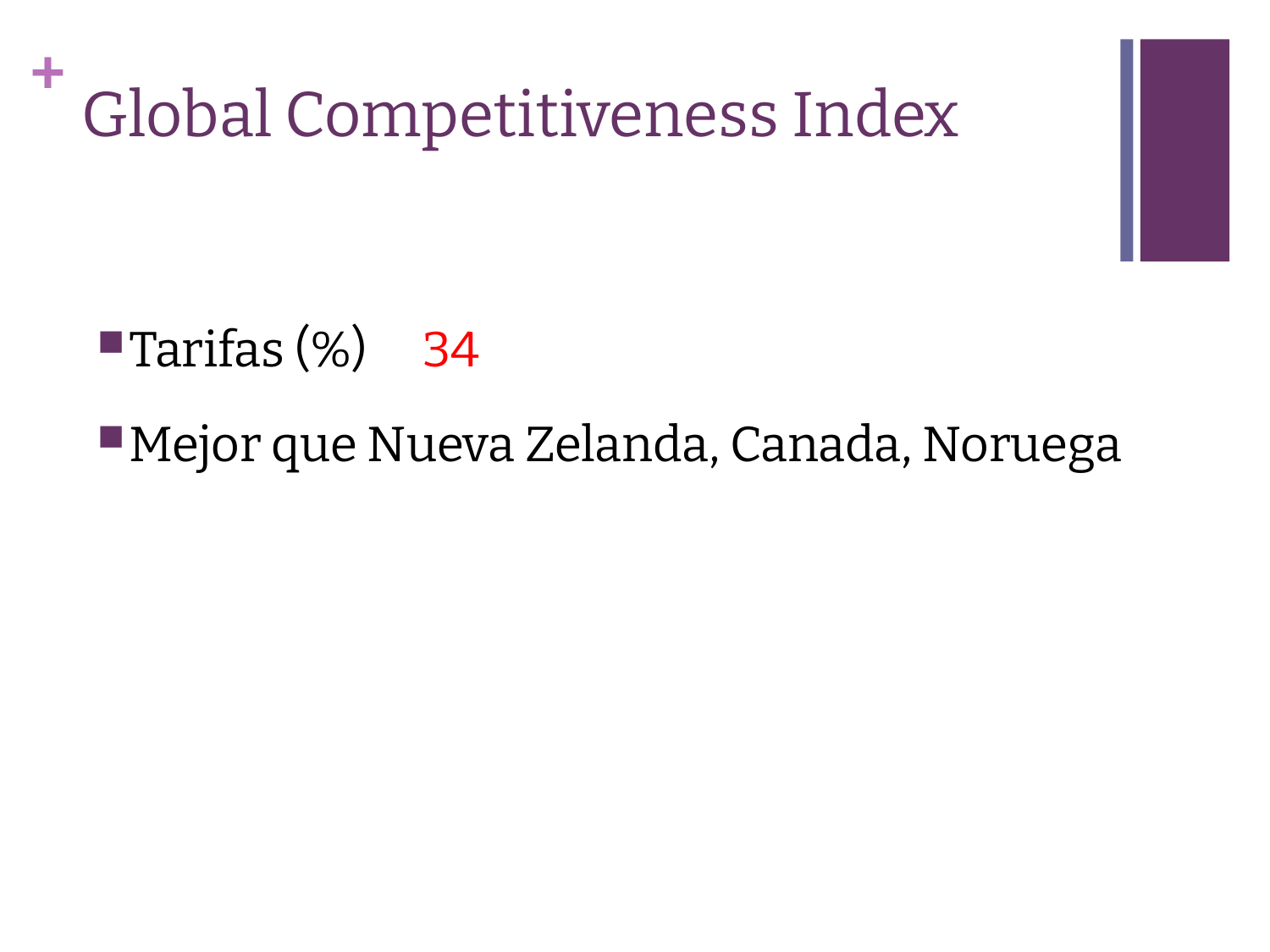

# Global Competitiveness Index
Tarifas (%)	    34
Mejor que Nueva Zelanda, Canada, Noruega